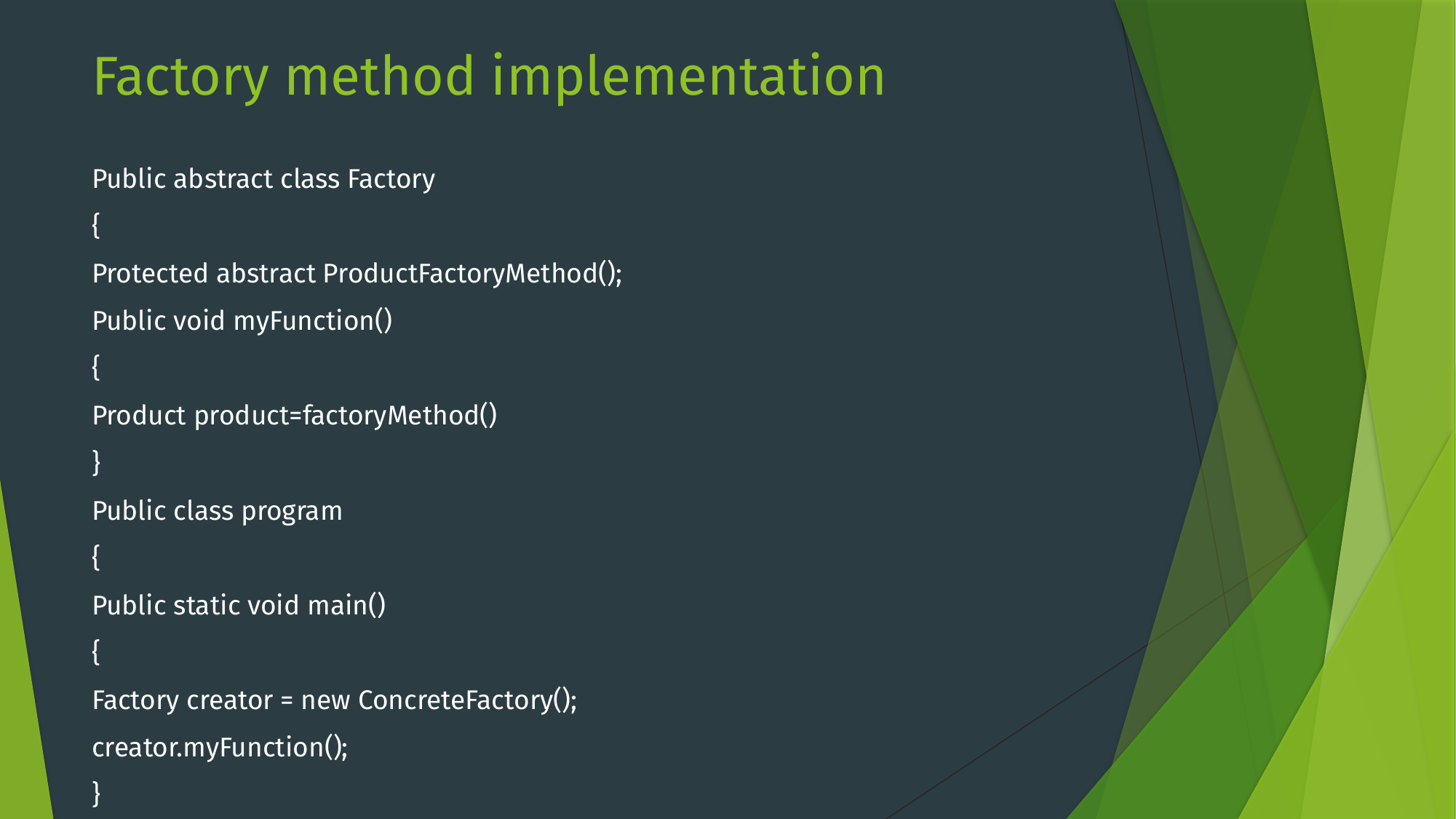

# Factory method implementation
Public abstract class Factory
{
Protected abstract ProductFactoryMethod();
Public void myFunction()
{
Product product=factoryMethod()
}
Public class program
{
Public static void main()
{
Factory creator = new ConcreteFactory();
creator.myFunction();
}